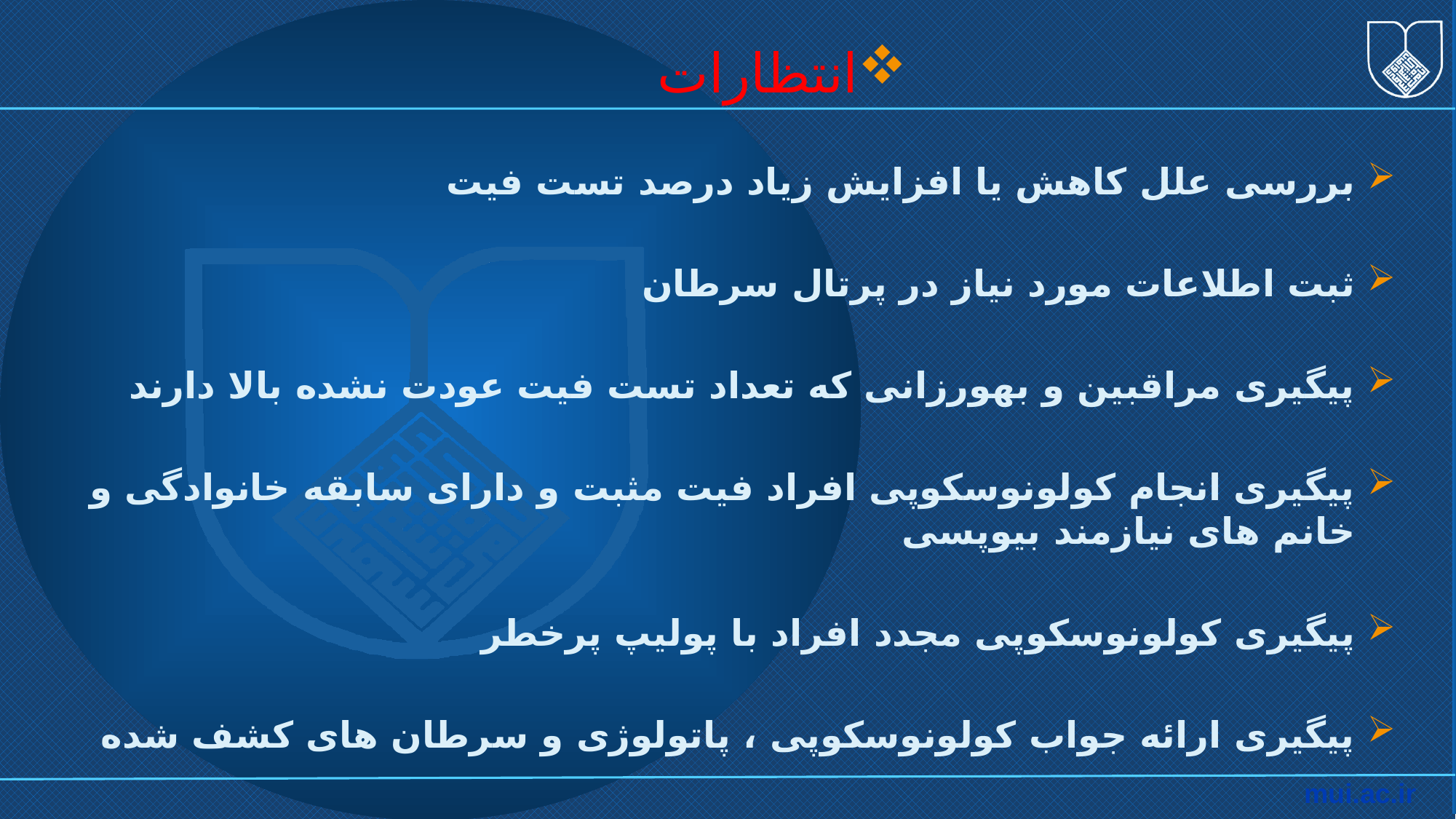

#
انتظارات
بررسی علل کاهش یا افزایش زیاد درصد تست فیت

ثبت اطلاعات مورد نیاز در پرتال سرطان

پیگیری مراقبین و بهورزانی که تعداد تست فیت عودت نشده بالا دارند

پیگیری انجام کولونوسکوپی افراد فیت مثبت و دارای سابقه خانوادگی و خانم های نیازمند بیوپسی

پیگیری کولونوسکوپی مجدد افراد با پولیپ پرخطر

پیگیری ارائه جواب کولونوسکوپی ، پاتولوژی و سرطان های کشف شده